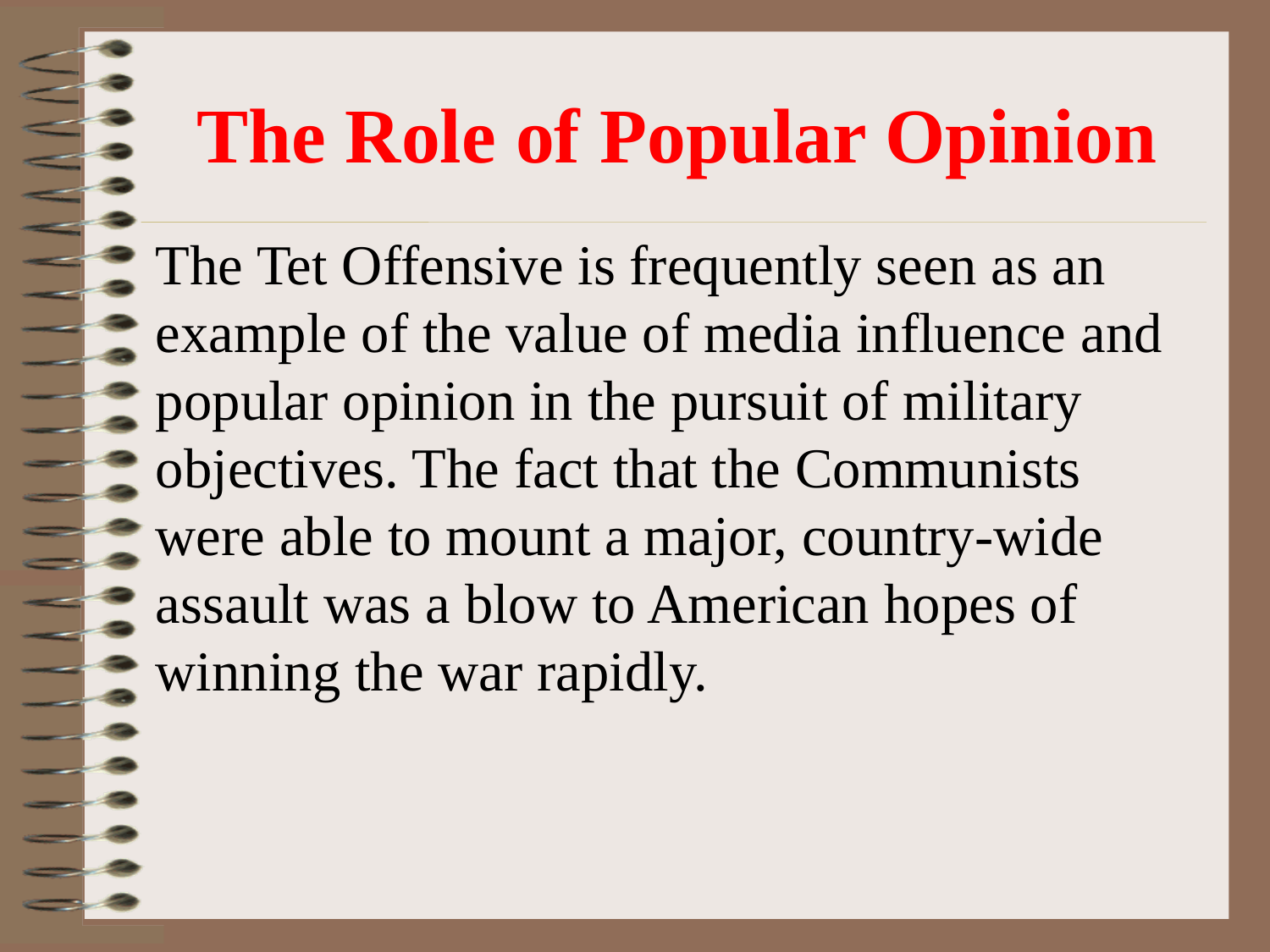

# The Role of Popular Opinion
	The Tet Offensive is frequently seen as an example of the value of media influence and popular opinion in the pursuit of military objectives. The fact that the Communists were able to mount a major, country-wide assault was a blow to American hopes of winning the war rapidly.